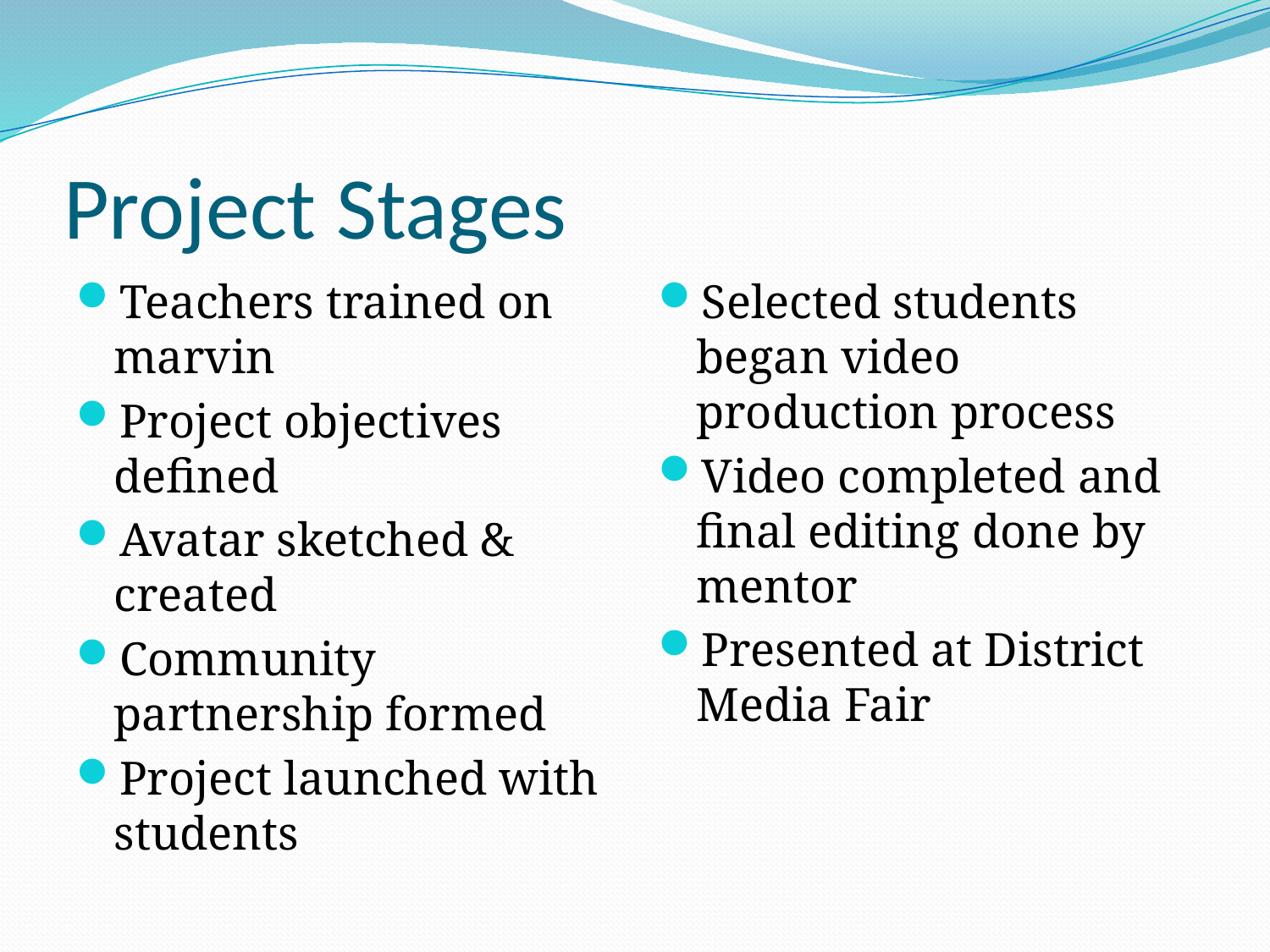

# Project Stages
Teachers trained on marvin
Project objectives defined
Avatar sketched & created
Community partnership formed
Project launched with students
Selected students began video production process
Video completed and final editing done by mentor
Presented at District Media Fair